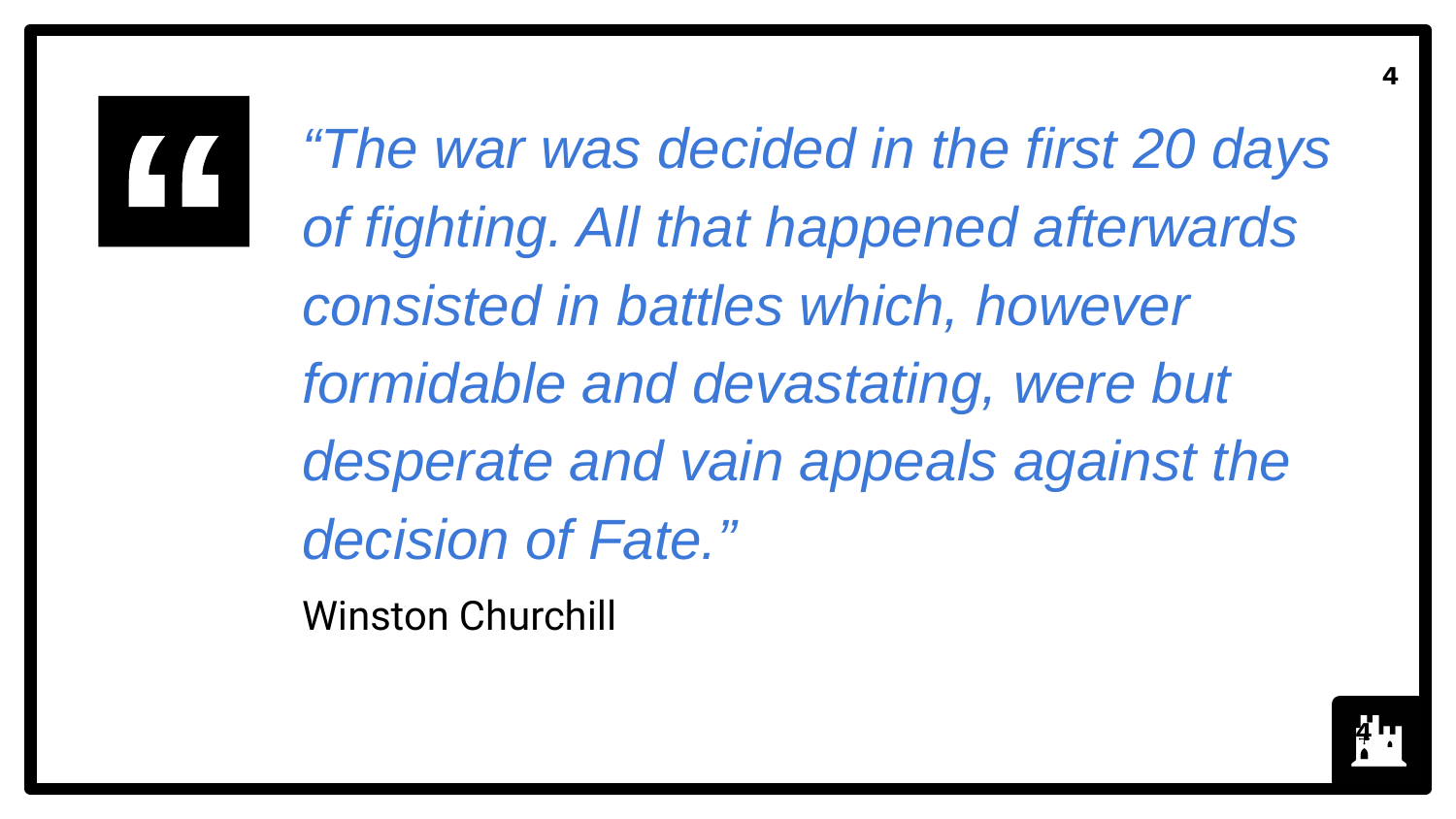

4
“The war was decided in the first 20 days of fighting. All that happened afterwards consisted in battles which, however formidable and devastating, were but desperate and vain appeals against the decision of Fate.”
Winston Churchill

4